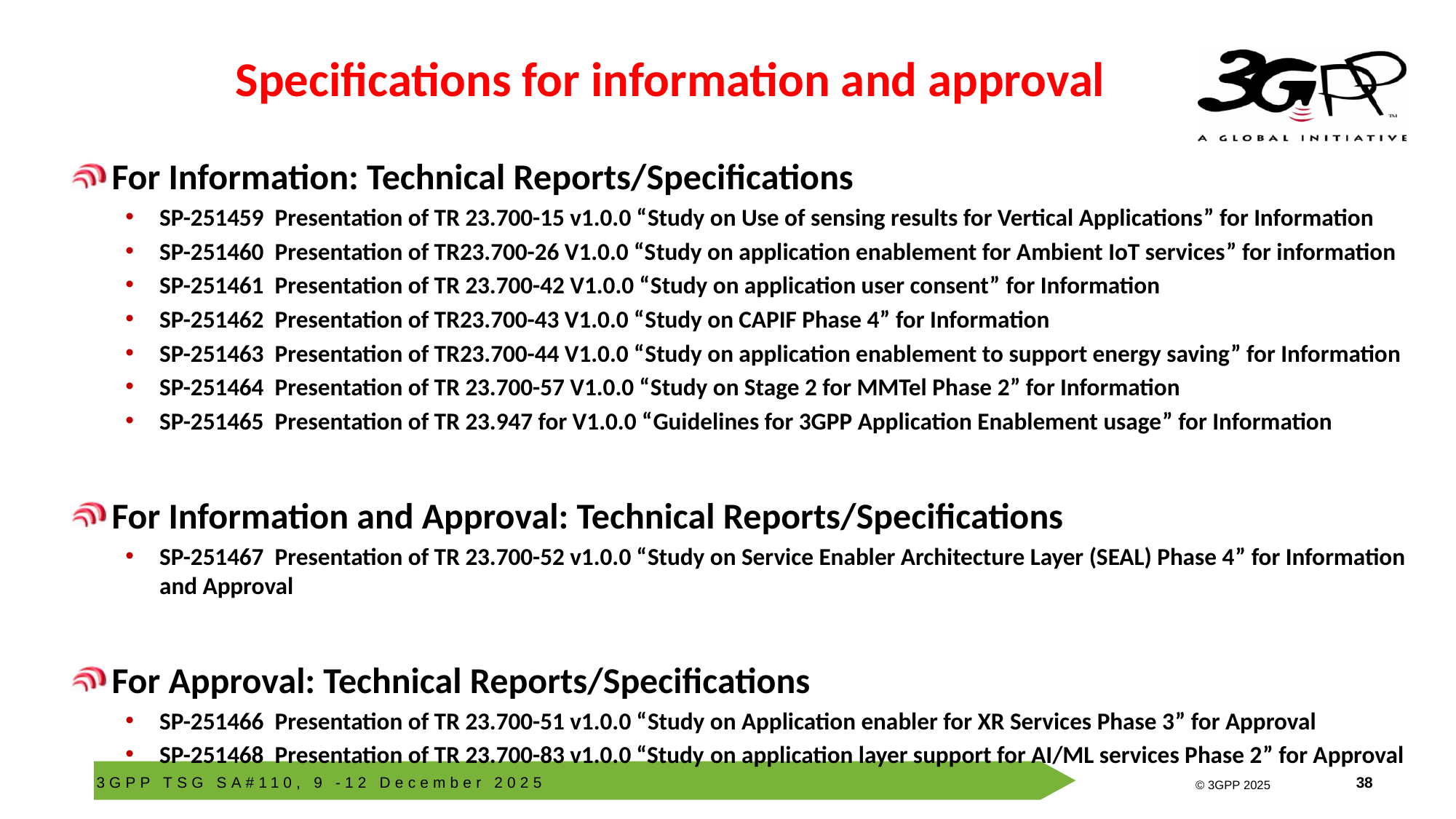

# Specifications for information and approval
For Information: Technical Reports/Specifications
SP-251459  Presentation of TR 23.700-15 v1.0.0 “Study on Use of sensing results for Vertical Applications” for Information
SP-251460  Presentation of TR23.700-26 V1.0.0 “Study on application enablement for Ambient IoT services” for information
SP-251461  Presentation of TR 23.700-42 V1.0.0 “Study on application user consent” for Information
SP-251462  Presentation of TR23.700-43 V1.0.0 “Study on CAPIF Phase 4” for Information
SP-251463  Presentation of TR23.700-44 V1.0.0 “Study on application enablement to support energy saving” for Information
SP-251464  Presentation of TR 23.700-57 V1.0.0 “Study on Stage 2 for MMTel Phase 2” for Information
SP-251465  Presentation of TR 23.947 for V1.0.0 “Guidelines for 3GPP Application Enablement usage” for Information

For Information and Approval: Technical Reports/Specifications
SP-251467  Presentation of TR 23.700-52 v1.0.0 “Study on Service Enabler Architecture Layer (SEAL) Phase 4” for Information and Approval

For Approval: Technical Reports/Specifications
SP-251466  Presentation of TR 23.700-51 v1.0.0 “Study on Application enabler for XR Services Phase 3” for Approval
SP-251468  Presentation of TR 23.700-83 v1.0.0 “Study on application layer support for AI/ML services Phase 2” for Approval